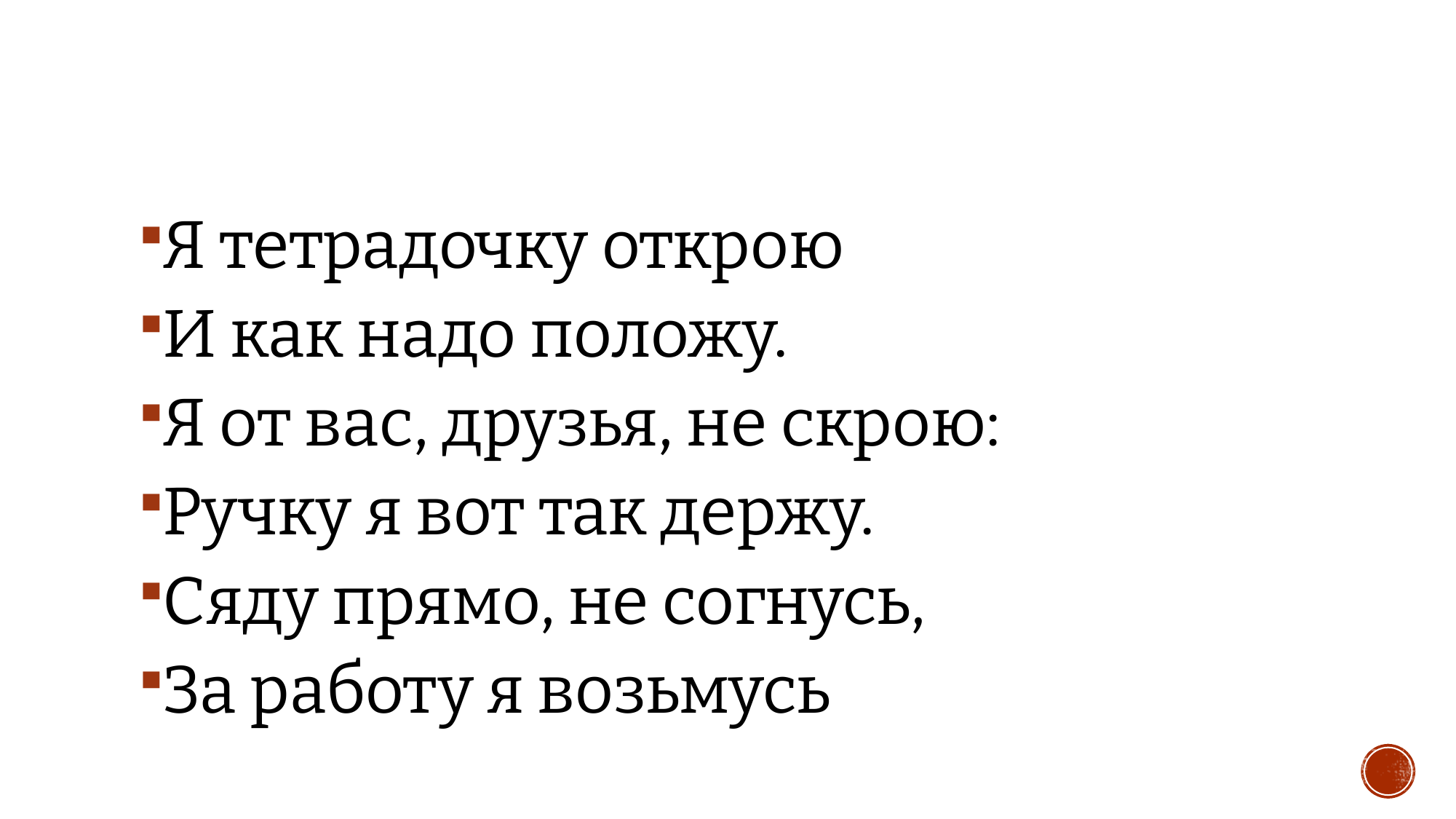

#
Я тетрадочку открою
И как надо положу.
Я от вас, друзья, не скрою:
Ручку я вот так держу.
Сяду прямо, не согнусь,
За работу я возьмусь